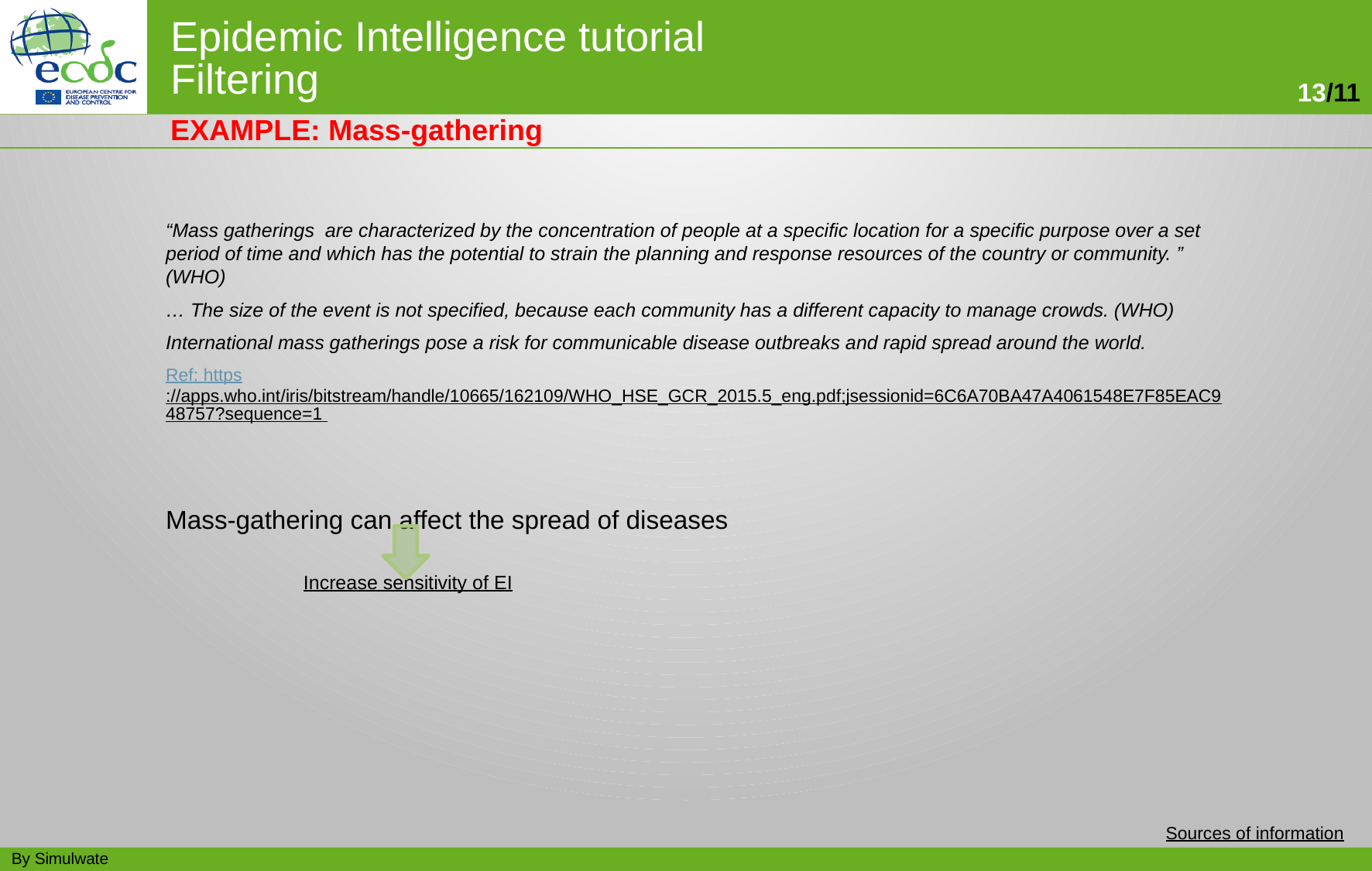

EXAMPLE: Mass-gathering
“Mass gatherings  are characterized by the concentration of people at a specific location for a specific purpose over a set period of time and which has the potential to strain the planning and response resources of the country or community. ”  (WHO)
… The size of the event is not specified, because each community has a different capacity to manage crowds. (WHO)
International mass gatherings pose a risk for communicable disease outbreaks and rapid spread around the world.
Ref: https://apps.who.int/iris/bitstream/handle/10665/162109/WHO_HSE_GCR_2015.5_eng.pdf;jsessionid=6C6A70BA47A4061548E7F85EAC948757?sequence=1

Mass-gathering can affect the spread of diseases

Increase sensitivity of EI
Important mass gathering: http://events.frommers.com/sisp/index.htm
World festival calendar: http://www.whatsonwhen.com/sisp/index.htm
General world calendar: http://www.eventogo.com/
Political events calendar (world): http://www.electionguide.org/
Sources of information